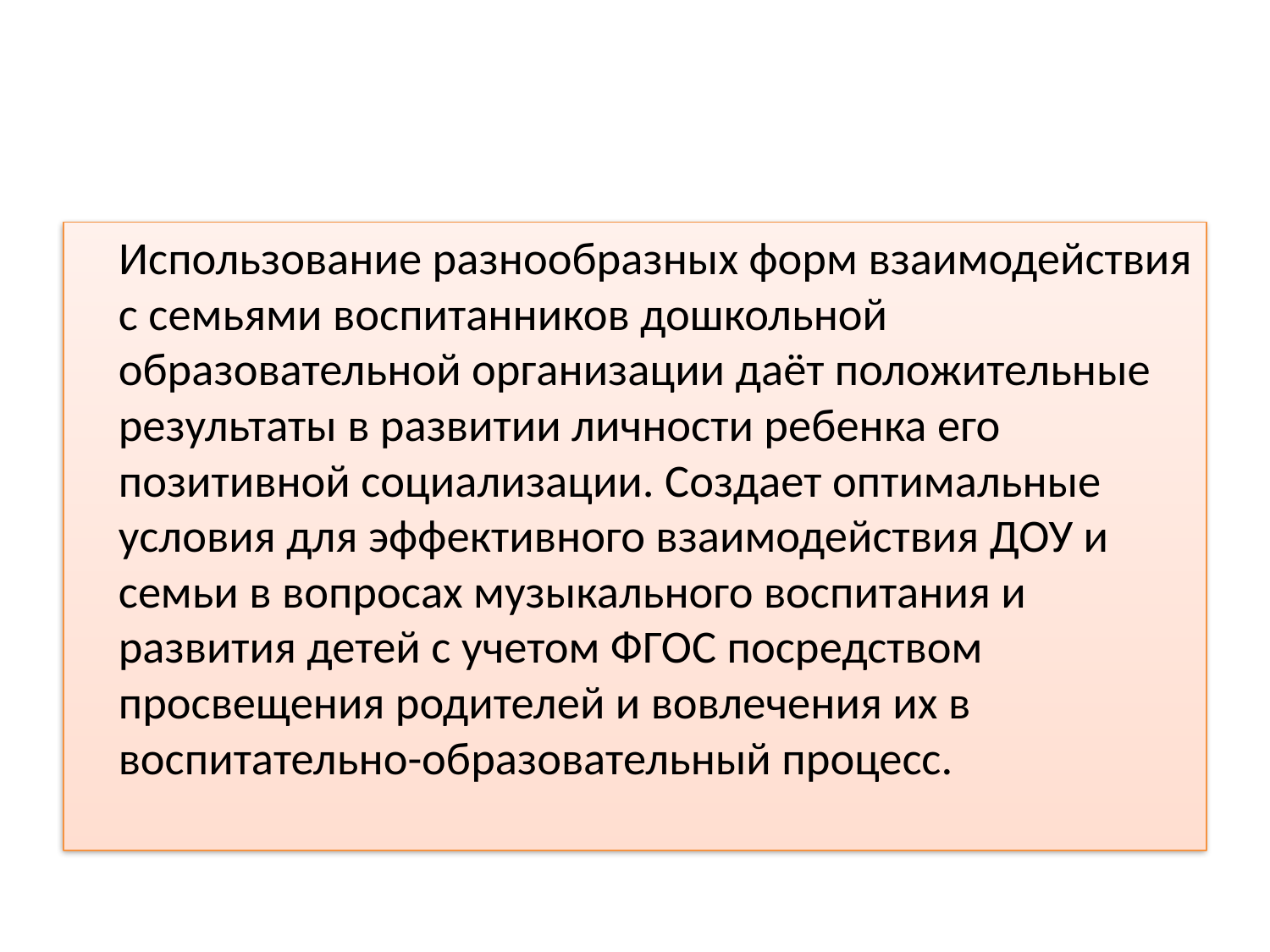

Использование разнообразных форм взаимодействия с семьями воспитанников дошкольной образовательной организации даёт положительные результаты в развитии личности ребенка его позитивной социализации. Создает оптимальные условия для эффективного взаимодействия ДОУ и семьи в вопросах музыкального воспитания и развития детей с учетом ФГОС посредством просвещения родителей и вовлечения их в воспитательно-образовательный процесс.